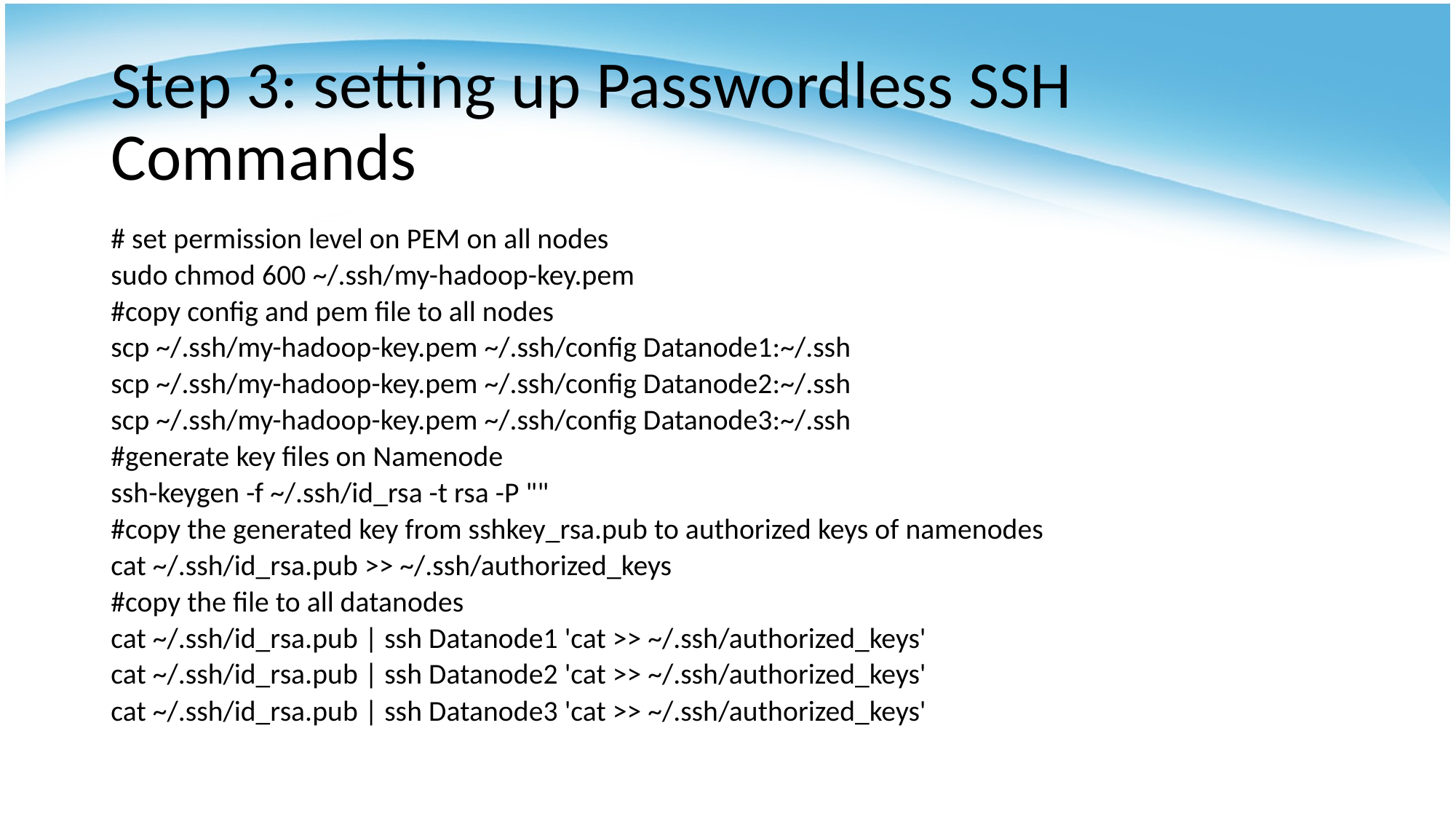

# Step 3: setting up Passwordless SSH Commands
# set permission level on PEM on all nodes
sudo chmod 600 ~/.ssh/my-hadoop-key.pem
#copy config and pem file to all nodes
scp ~/.ssh/my-hadoop-key.pem ~/.ssh/config Datanode1:~/.ssh
scp ~/.ssh/my-hadoop-key.pem ~/.ssh/config Datanode2:~/.ssh
scp ~/.ssh/my-hadoop-key.pem ~/.ssh/config Datanode3:~/.ssh
#generate key files on Namenode
ssh-keygen -f ~/.ssh/id_rsa -t rsa -P ""
#copy the generated key from sshkey_rsa.pub to authorized keys of namenodes
cat ~/.ssh/id_rsa.pub >> ~/.ssh/authorized_keys
#copy the file to all datanodes
cat ~/.ssh/id_rsa.pub | ssh Datanode1 'cat >> ~/.ssh/authorized_keys'
cat ~/.ssh/id_rsa.pub | ssh Datanode2 'cat >> ~/.ssh/authorized_keys'
cat ~/.ssh/id_rsa.pub | ssh Datanode3 'cat >> ~/.ssh/authorized_keys'